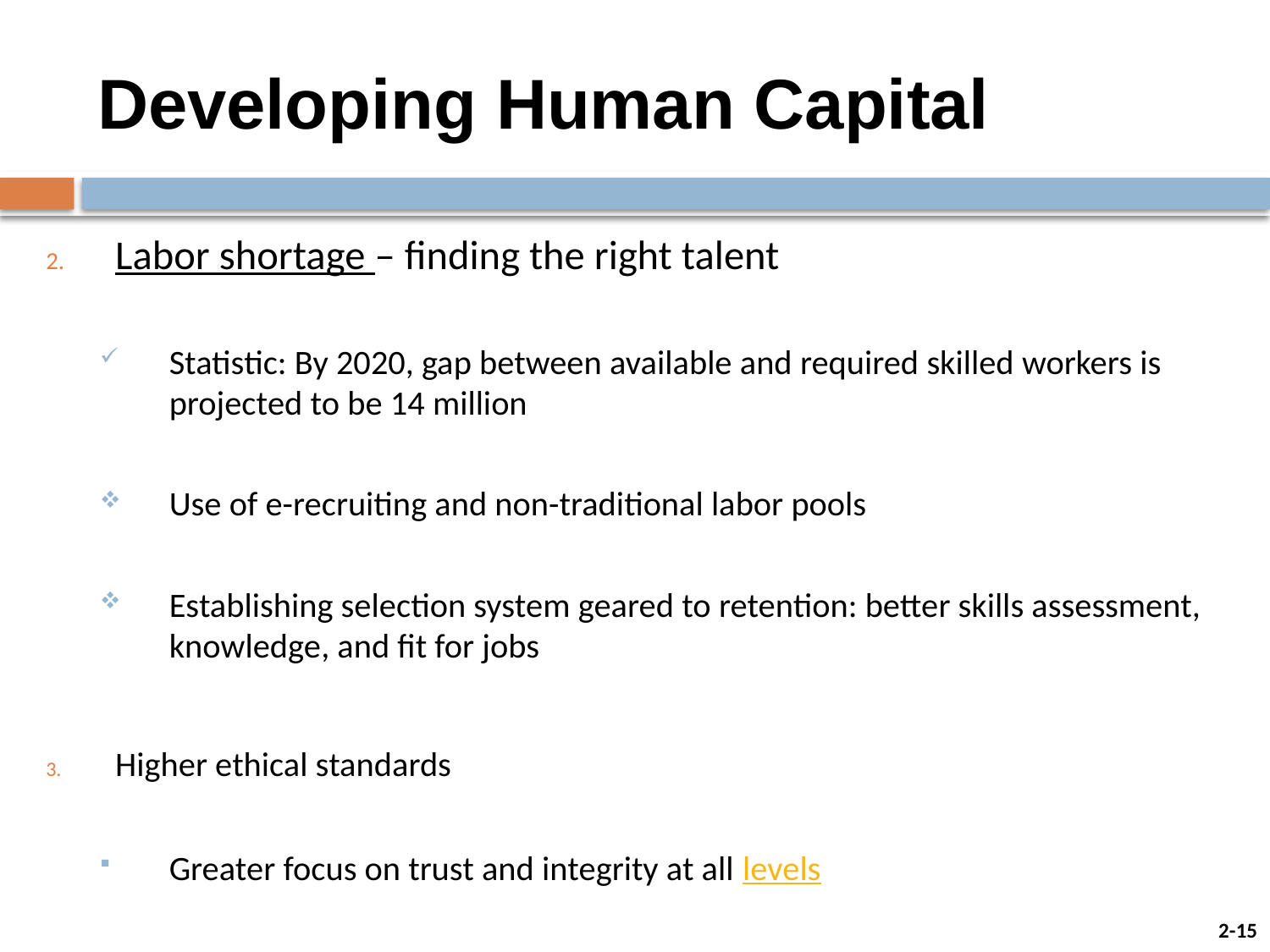

# Developing Human Capital
Labor shortage – finding the right talent

Statistic: By 2020, gap between available and required skilled workers is projected to be 14 million

Use of e-recruiting and non-traditional labor pools

Establishing selection system geared to retention: better skills assessment, knowledge, and fit for jobs

Higher ethical standards

Greater focus on trust and integrity at all levels